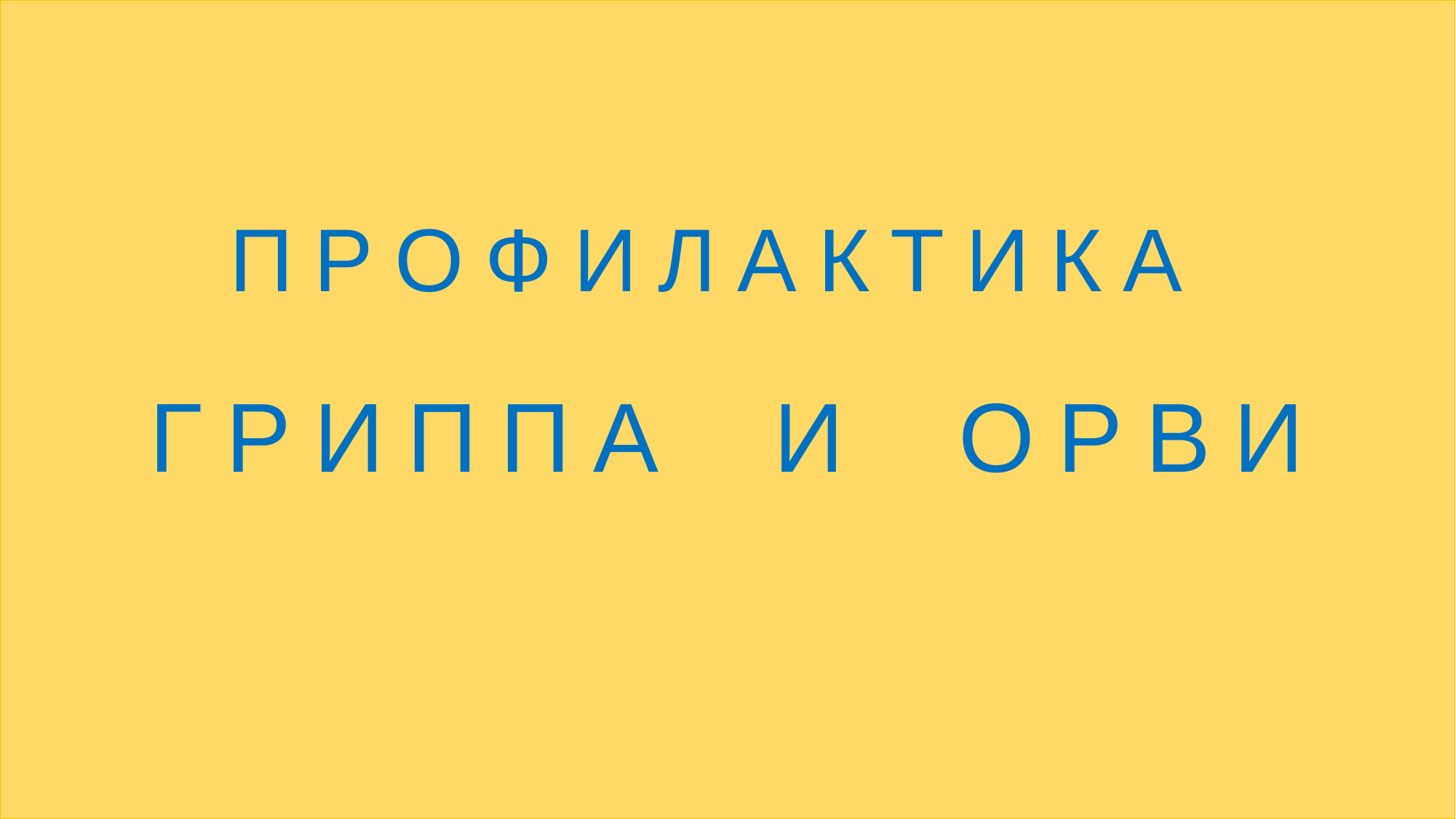

# П Р О Ф И Л А К Т И К А Г Р И П П А     И     О Р В И